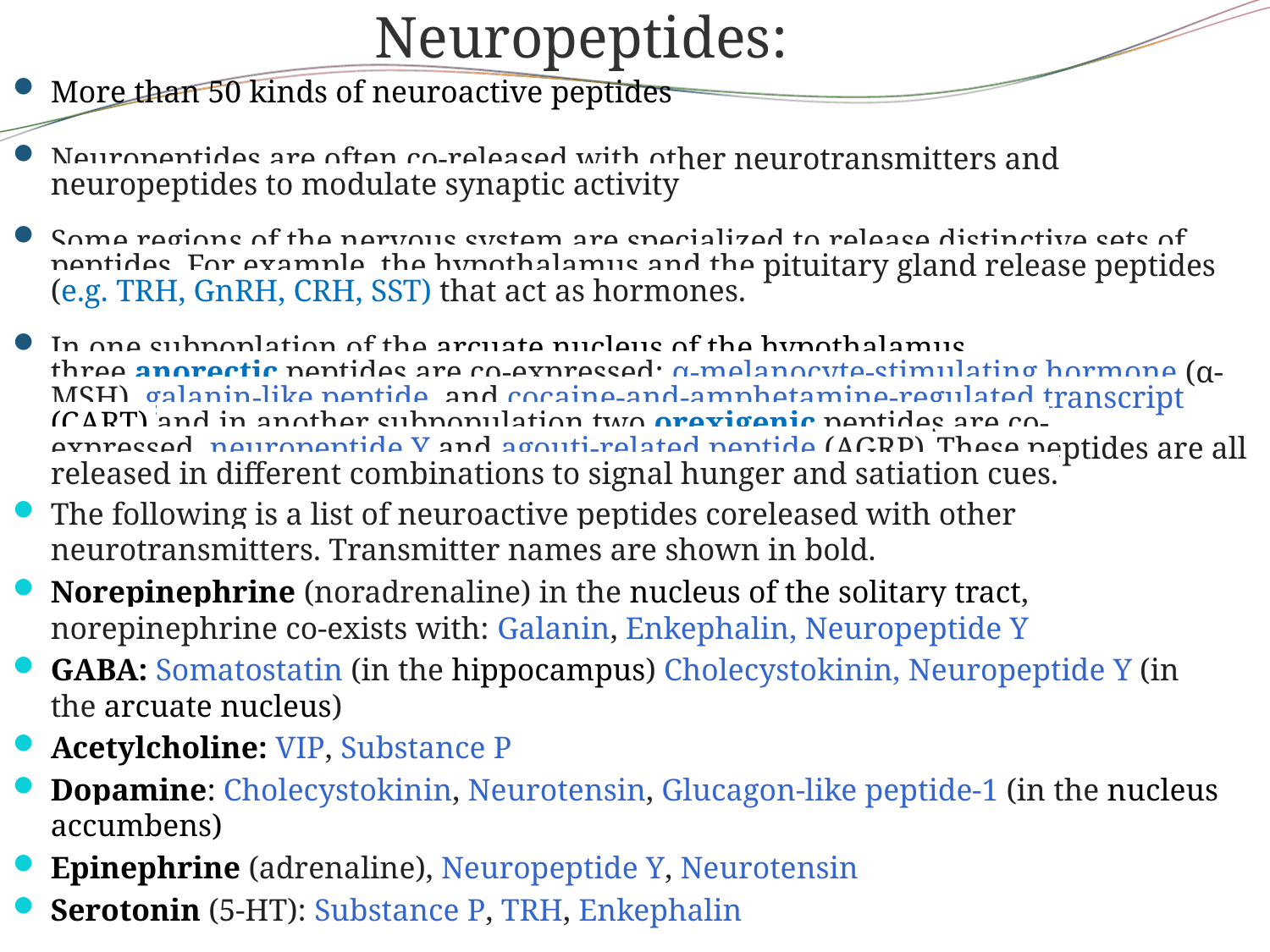

Neuropeptides:
More than 50 kinds of neuroactive peptides
Neuropeptides are often co-released with other neurotransmitters and neuropeptides to modulate synaptic activity
Some regions of the nervous system are specialized to release distinctive sets of peptides. For example, the hypothalamus and the pituitary gland release peptides (e.g. TRH, GnRH, CRH, SST) that act as hormones.
In one subpoplation of the arcuate nucleus of the hypothalamus, three anorectic peptides are co-expressed: α-melanocyte-stimulating hormone (α-MSH), galanin-like peptide, and cocaine-and-amphetamine-regulated transcript (CART) and in another subpopulation two orexigenic peptides are co-expressed, neuropeptide Y and agouti-related peptide (AGRP). These peptides are all released in different combinations to signal hunger and satiation cues.
The following is a list of neuroactive peptides coreleased with other neurotransmitters. Transmitter names are shown in bold.
Norepinephrine (noradrenaline) in the nucleus of the solitary tract, norepinephrine co-exists with: Galanin, Enkephalin, Neuropeptide Y
GABA: Somatostatin (in the hippocampus) Cholecystokinin, Neuropeptide Y (in the arcuate nucleus)
Acetylcholine: VIP, Substance P
Dopamine: Cholecystokinin, Neurotensin, Glucagon-like peptide-1 (in the nucleus accumbens)
Epinephrine (adrenaline), Neuropeptide Y, Neurotensin
Serotonin (5-HT): Substance P, TRH, Enkephalin